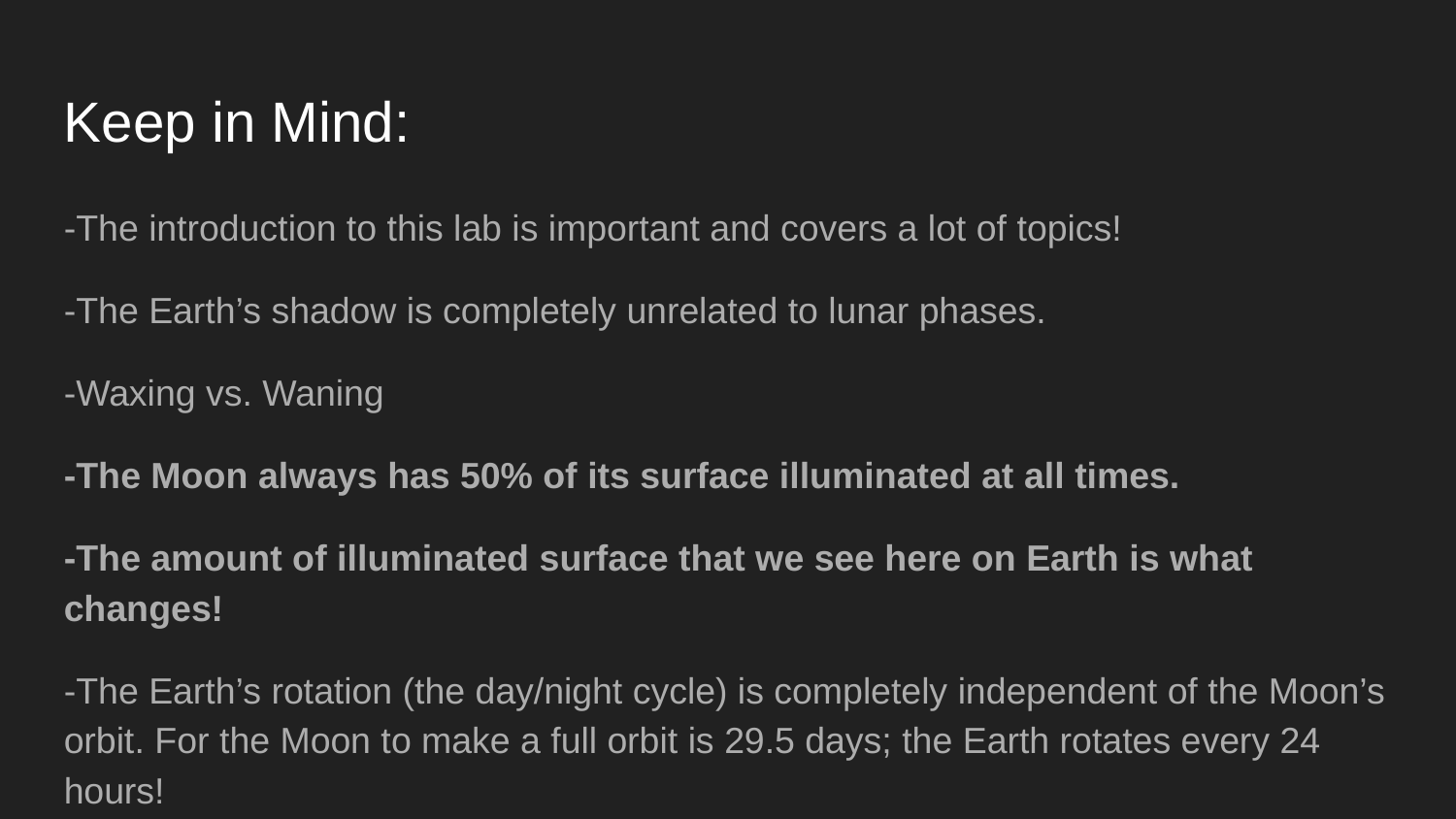

Keep in Mind:
-The introduction to this lab is important and covers a lot of topics!
-The Earth’s shadow is completely unrelated to lunar phases.
-Waxing vs. Waning
-The Moon always has 50% of its surface illuminated at all times.
-The amount of illuminated surface that we see here on Earth is what changes!
-The Earth’s rotation (the day/night cycle) is completely independent of the Moon’s orbit. For the Moon to make a full orbit is 29.5 days; the Earth rotates every 24 hours!